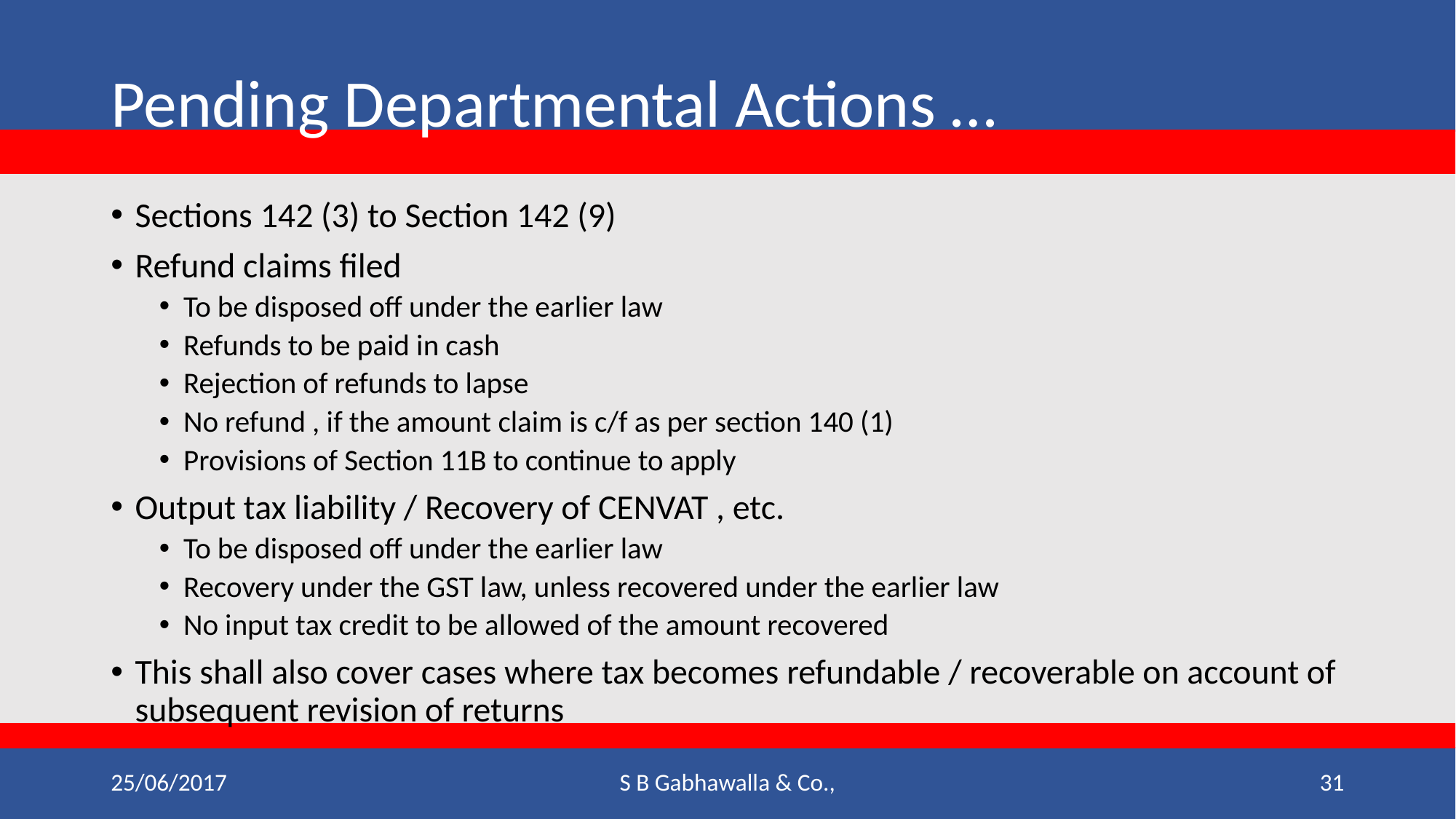

# Pending Departmental Actions …
Sections 142 (3) to Section 142 (9)
Refund claims filed
To be disposed off under the earlier law
Refunds to be paid in cash
Rejection of refunds to lapse
No refund , if the amount claim is c/f as per section 140 (1)
Provisions of Section 11B to continue to apply
Output tax liability / Recovery of CENVAT , etc.
To be disposed off under the earlier law
Recovery under the GST law, unless recovered under the earlier law
No input tax credit to be allowed of the amount recovered
This shall also cover cases where tax becomes refundable / recoverable on account of subsequent revision of returns
25/06/2017
S B Gabhawalla & Co.,
31